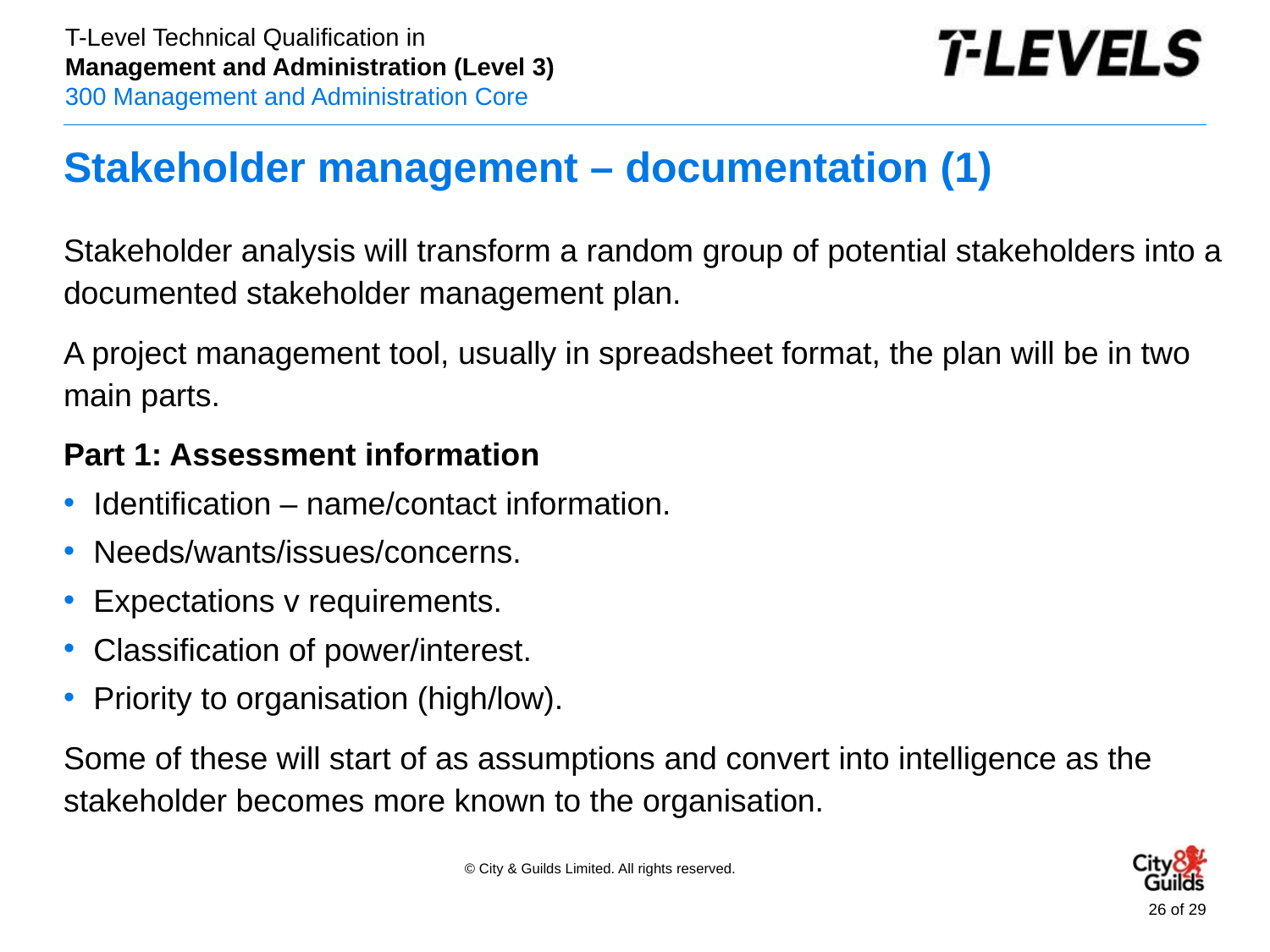

# Stakeholder management – documentation (1)
Stakeholder analysis will transform a random group of potential stakeholders into a documented stakeholder management plan.
A project management tool, usually in spreadsheet format, the plan will be in two main parts.
Part 1: Assessment information
Identification – name/contact information.
Needs/wants/issues/concerns.
Expectations v requirements.
Classification of power/interest.
Priority to organisation (high/low).
Some of these will start of as assumptions and convert into intelligence as the stakeholder becomes more known to the organisation.